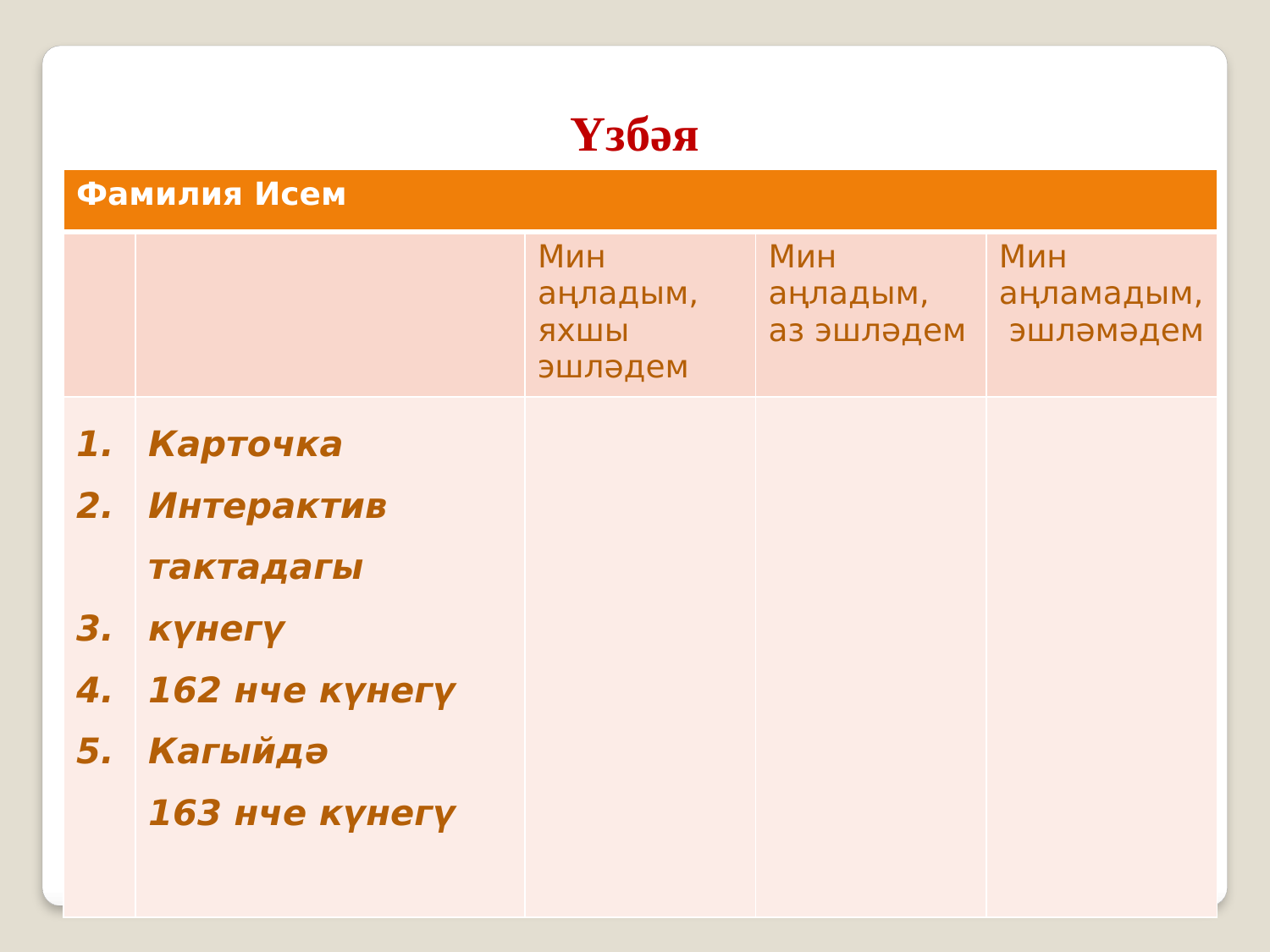

Үзбәя
| Фамилия Исем |  |  |  |  |
| --- | --- | --- | --- | --- |
|  |  | Мин аңладым, яхшы эшләдем | Мин аңладым, аз эшләдем | Мин аңламадым, эшләмәдем |
| 1. 2. 3. 4. 5. | Карточка Интерактив тактадагы күнегү 162 нче күнегү Кагыйдә 163 нче күнегү |  |  |  |